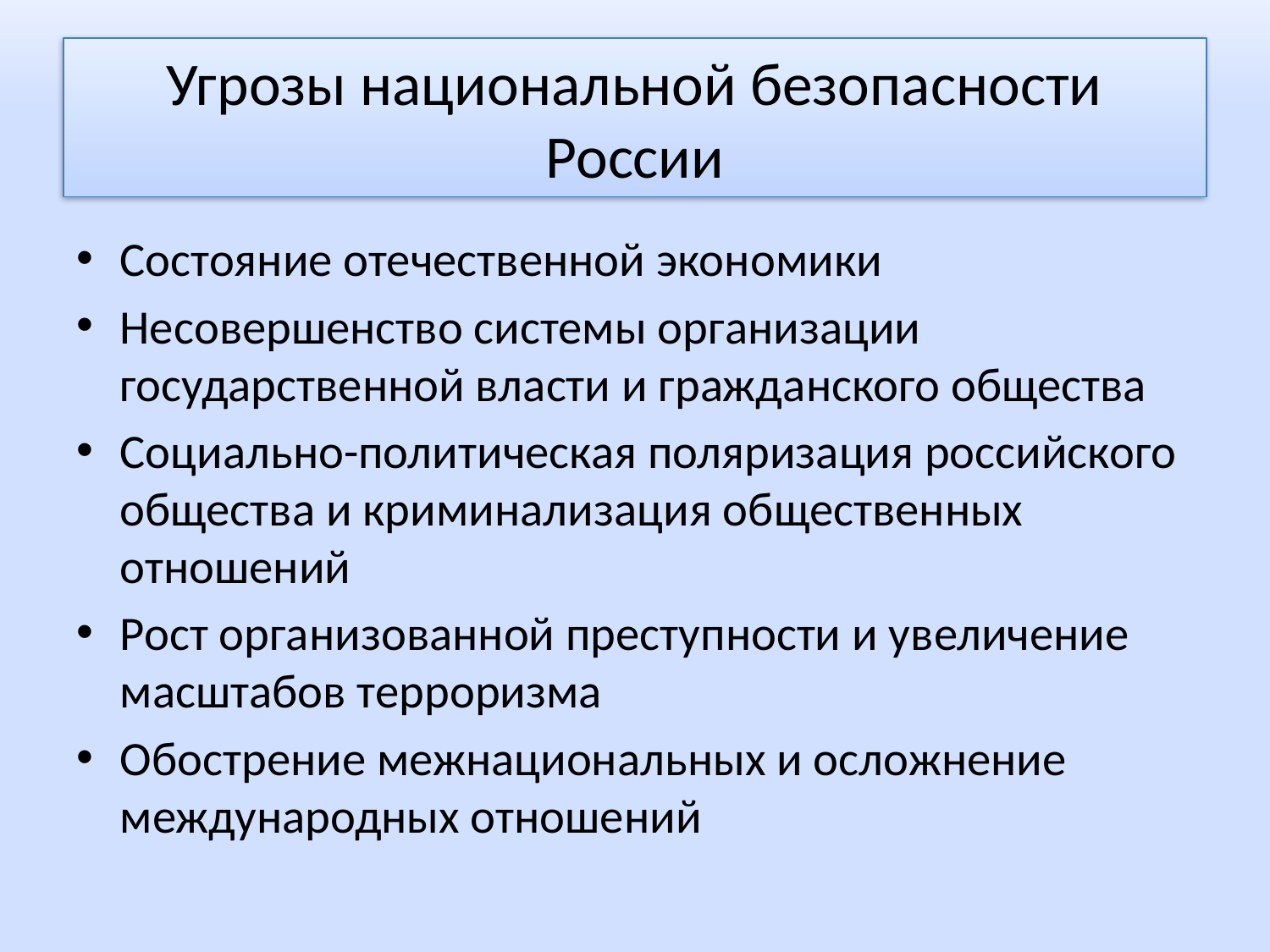

# Угрозы национальной безопасности России
Состояние отечественной экономики
Несовершенство системы организации государственной власти и гражданского общества
Социально-политическая поляризация российского общества и криминализация общественных отношений
Рост организованной преступности и увеличение масштабов терроризма
Обострение межнациональных и осложнение международных отношений